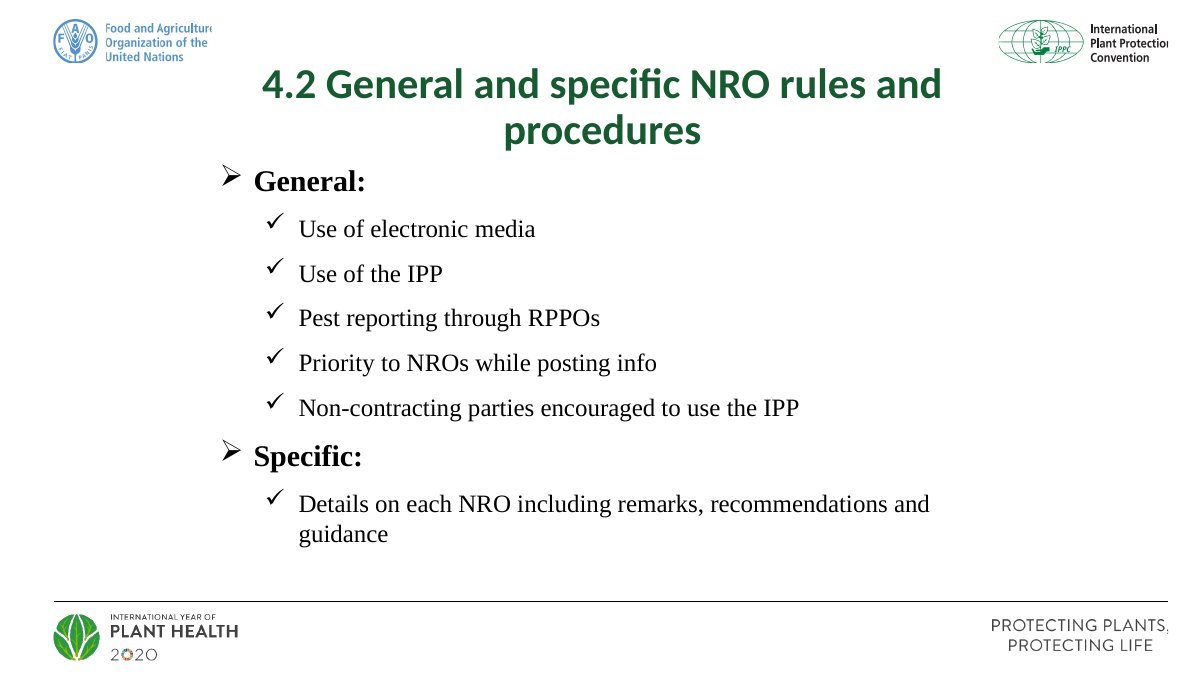

4.2 General and specific NRO rules and procedures
General:
Use of electronic media
Use of the IPP
Pest reporting through RPPOs
Priority to NROs while posting info
Non-contracting parties encouraged to use the IPP
Specific:
Details on each NRO including remarks, recommendations and guidance